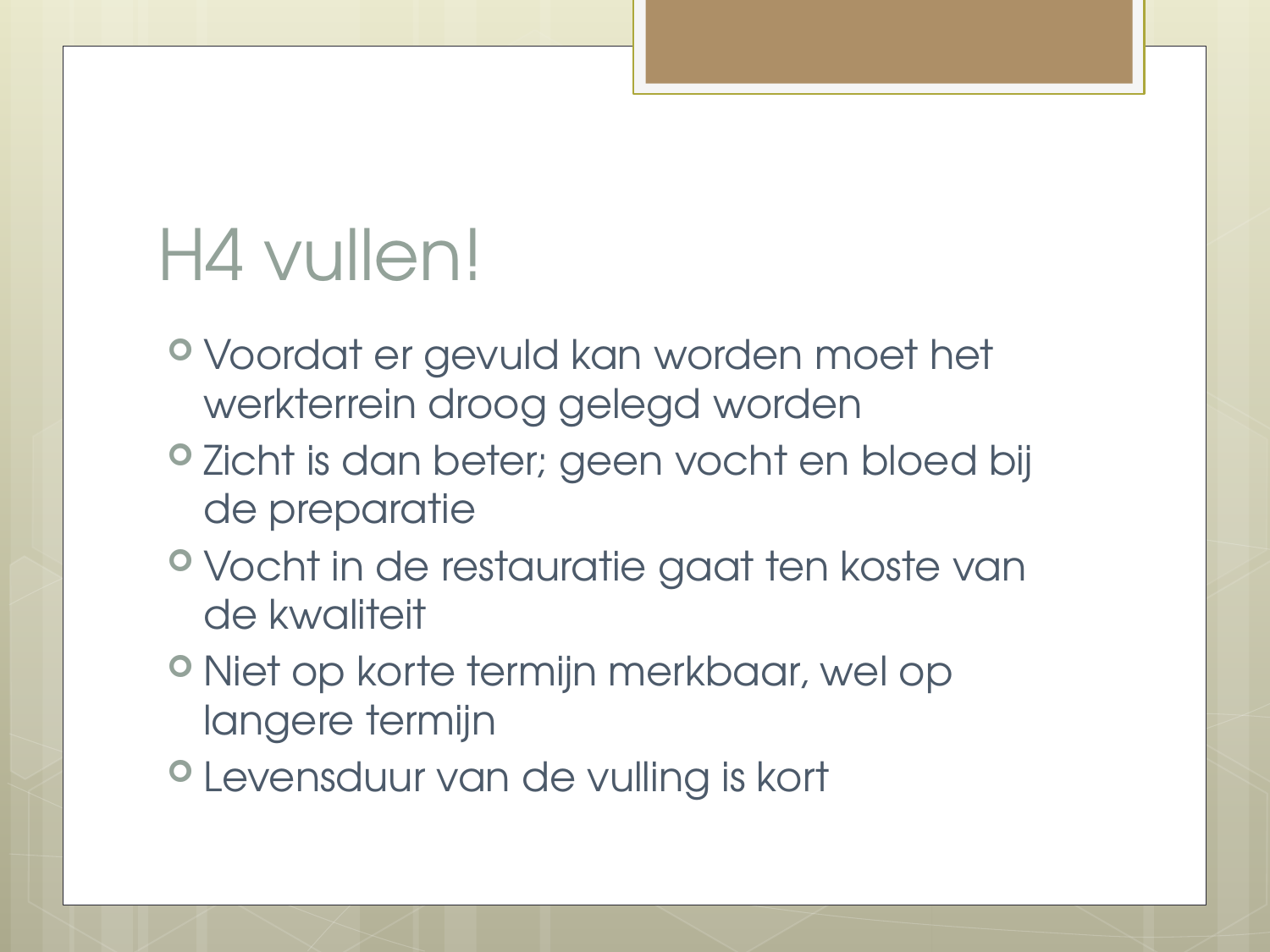

# H4 vullen!
Voordat er gevuld kan worden moet het werkterrein droog gelegd worden
Zicht is dan beter; geen vocht en bloed bij de preparatie
Vocht in de restauratie gaat ten koste van de kwaliteit
Niet op korte termijn merkbaar, wel op langere termijn
Levensduur van de vulling is kort